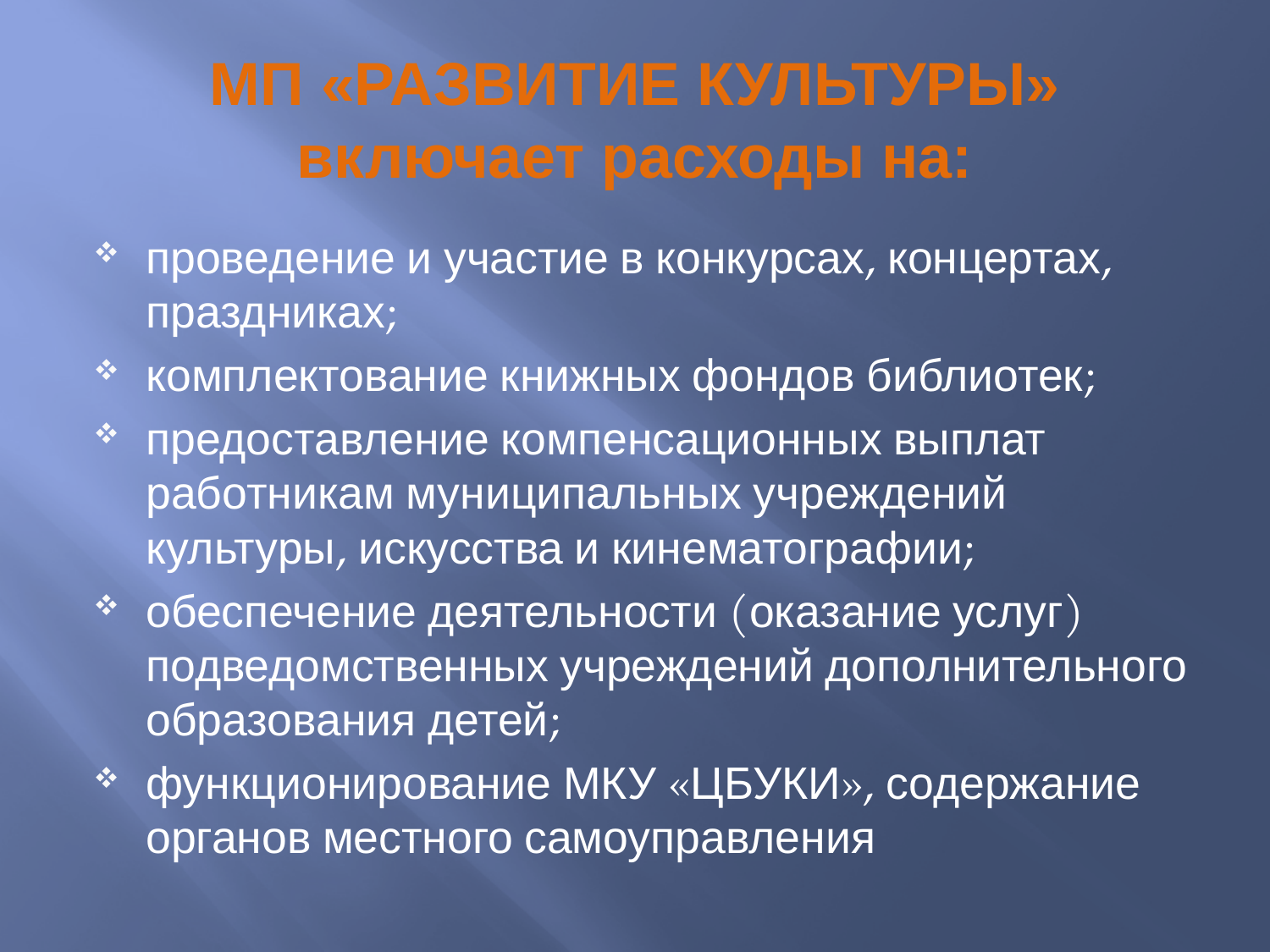

# МП «РАЗВИТИЕ КУЛЬТУРЫ» включает расходы на:
проведение и участие в конкурсах, концертах, праздниках;
комплектование книжных фондов библиотек;
предоставление компенсационных выплат работникам муниципальных учреждений культуры, искусства и кинематографии;
обеспечение деятельности (оказание услуг) подведомственных учреждений дополнительного образования детей;
функционирование МКУ «ЦБУКИ», содержание органов местного самоуправления